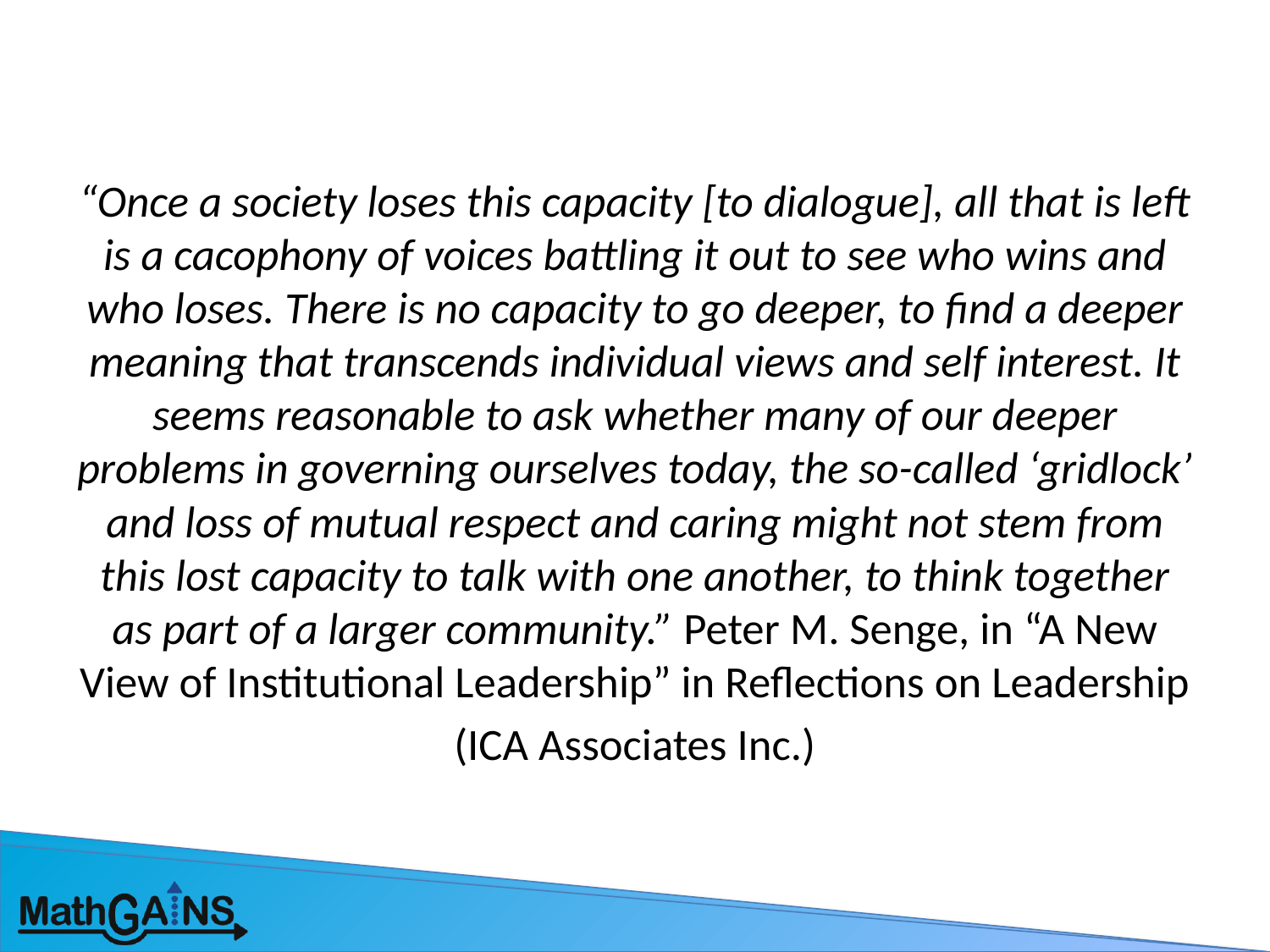

#
“Once a society loses this capacity [to dialogue], all that is left is a cacophony of voices battling it out to see who wins and who loses. There is no capacity to go deeper, to find a deeper meaning that transcends individual views and self interest. It seems reasonable to ask whether many of our deeper problems in governing ourselves today, the so-called ‘gridlock’ and loss of mutual respect and caring might not stem from this lost capacity to talk with one another, to think together as part of a larger community.” Peter M. Senge, in “A New View of Institutional Leadership” in Reflections on Leadership
(ICA Associates Inc.)